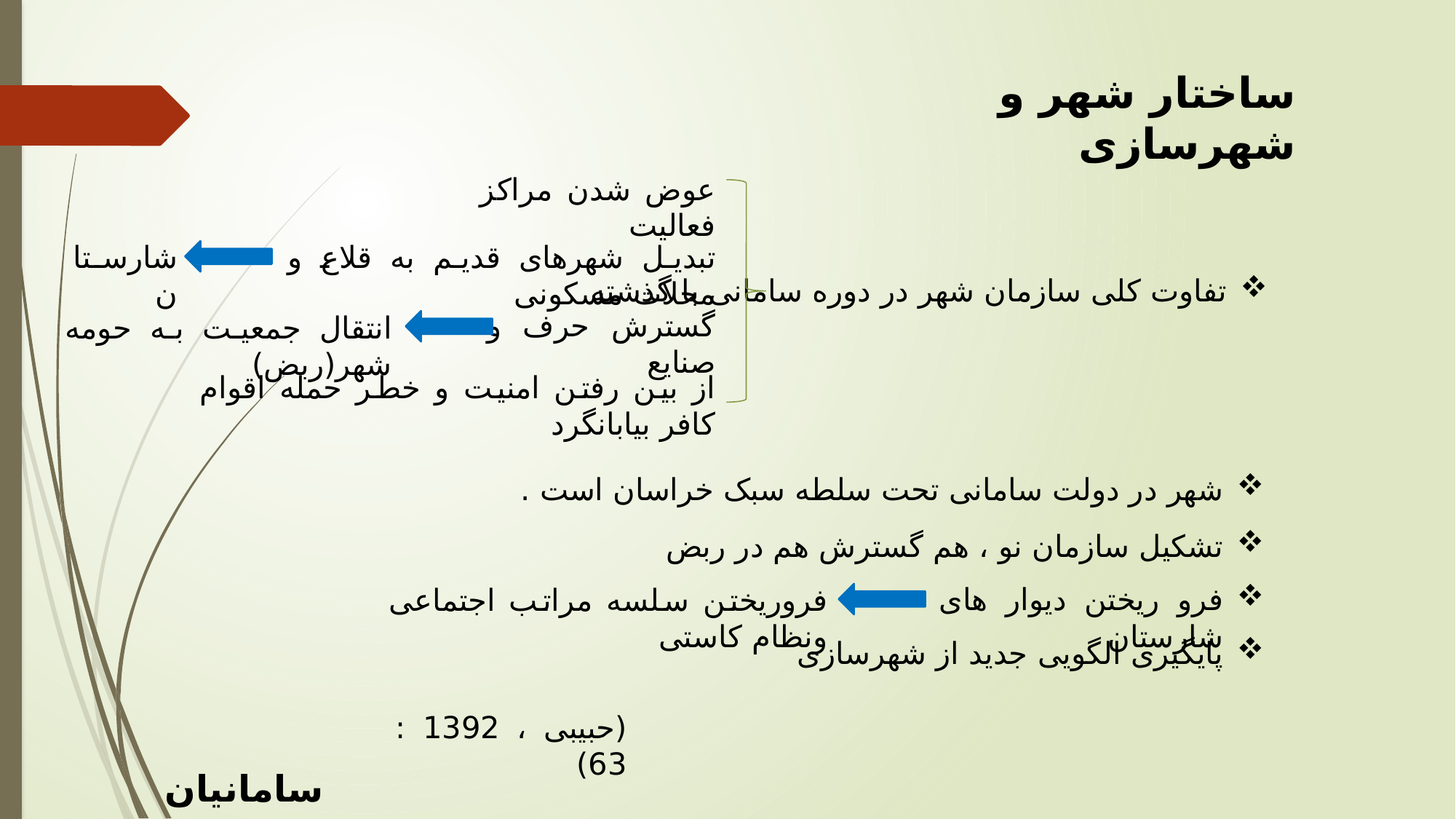

ساختار شهر و شهرسازی
عوض شدن مراکز فعالیت

شارستان
تبدیل شهرهای قدیم به قلاع و محلات مسکونی

تفاوت کلی سازمان شهر در دوره سامانی با گذشته
گسترش حرف و صنایع
انتقال جمعیت به حومه شهر(ربض)

از بین رفتن امنیت و خطر حمله اقوام کافر بیابانگرد
شهر در دولت سامانی تحت سلطه سبک خراسان است .
تشکیل سازمان نو ، هم گسترش هم در ربض
فرو ریختن دیوار های شارستان
فروریختن سلسه مراتب اجتماعی ونظام کاستی

پایگیری الگویی جدید از شهرسازی
(حبیبی ، 1392 : 63)
سامانیان